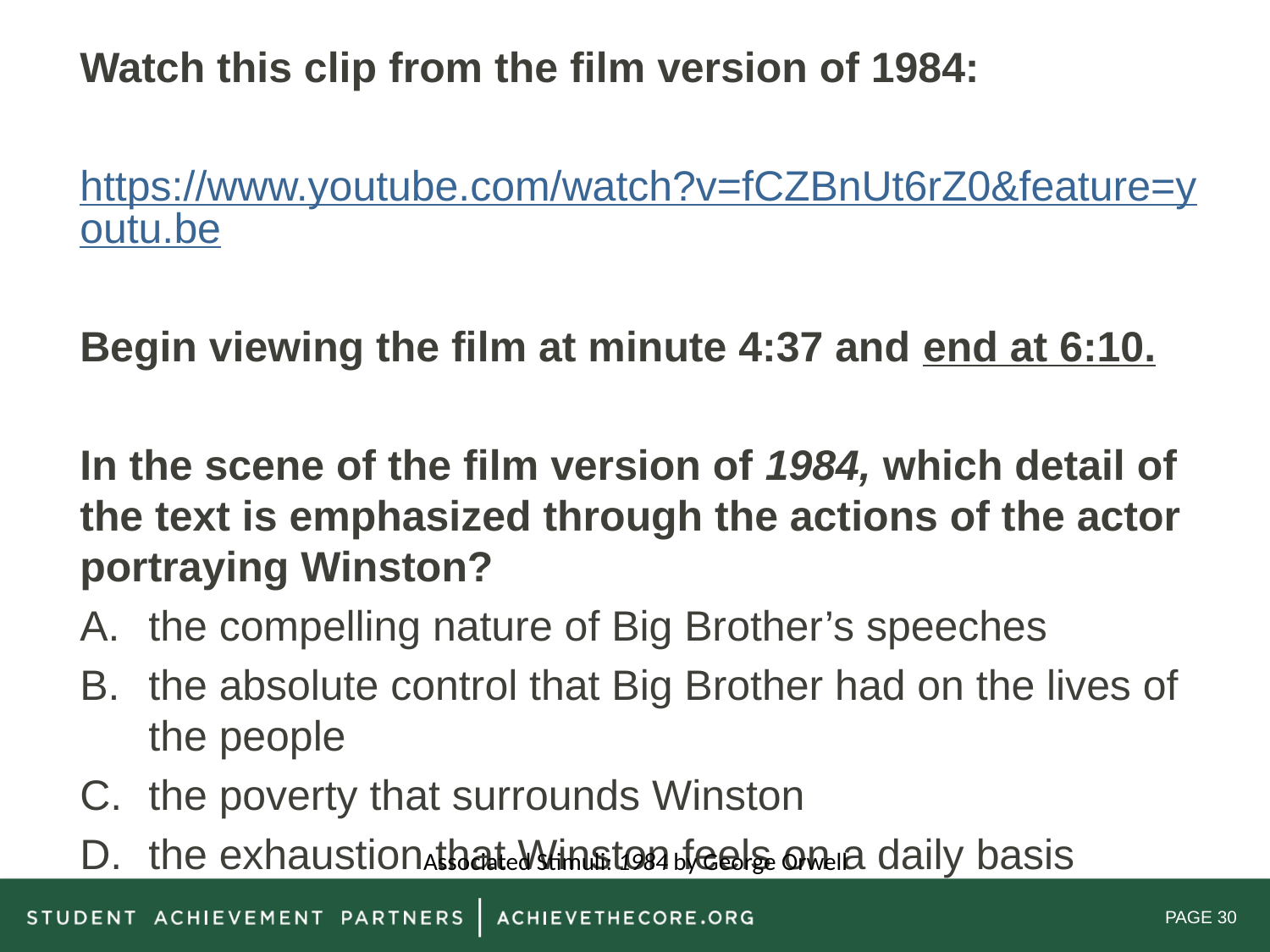

Watch this clip from the film version of 1984:

https://www.youtube.com/watch?v=fCZBnUt6rZ0&feature=youtu.be

Begin viewing the film at minute 4:37 and end at 6:10.

In the scene of the film version of 1984, which detail of the text is emphasized through the actions of the actor portraying Winston?
the compelling nature of Big Brother’s speeches
the absolute control that Big Brother had on the lives of the people
the poverty that surrounds Winston
the exhaustion that Winston feels on a daily basis
Associated Stimuli: 1984 by George Orwell